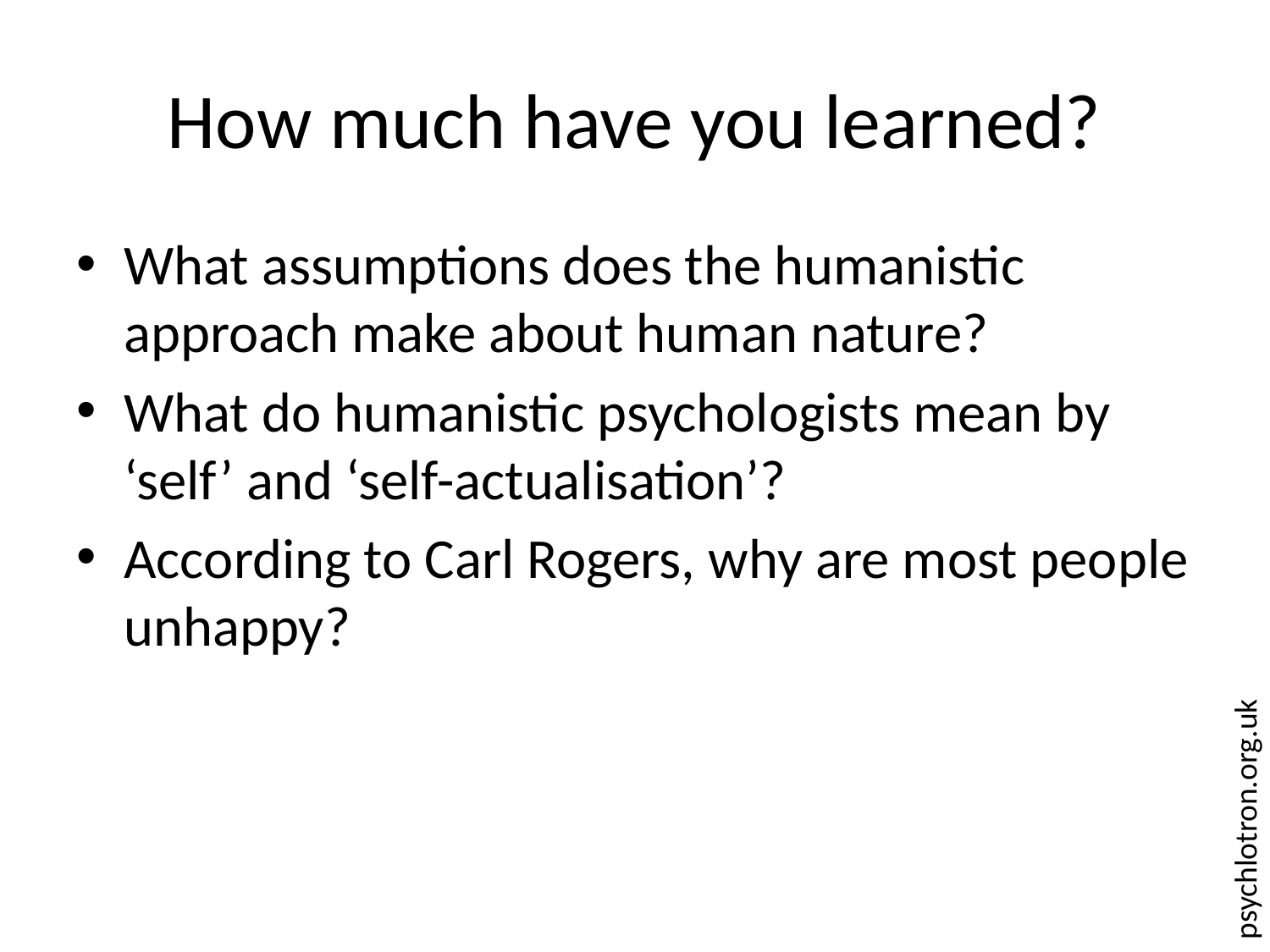

# How much have you learned?
What assumptions does the humanistic approach make about human nature?
What do humanistic psychologists mean by ‘self’ and ‘self-actualisation’?
According to Carl Rogers, why are most people unhappy?